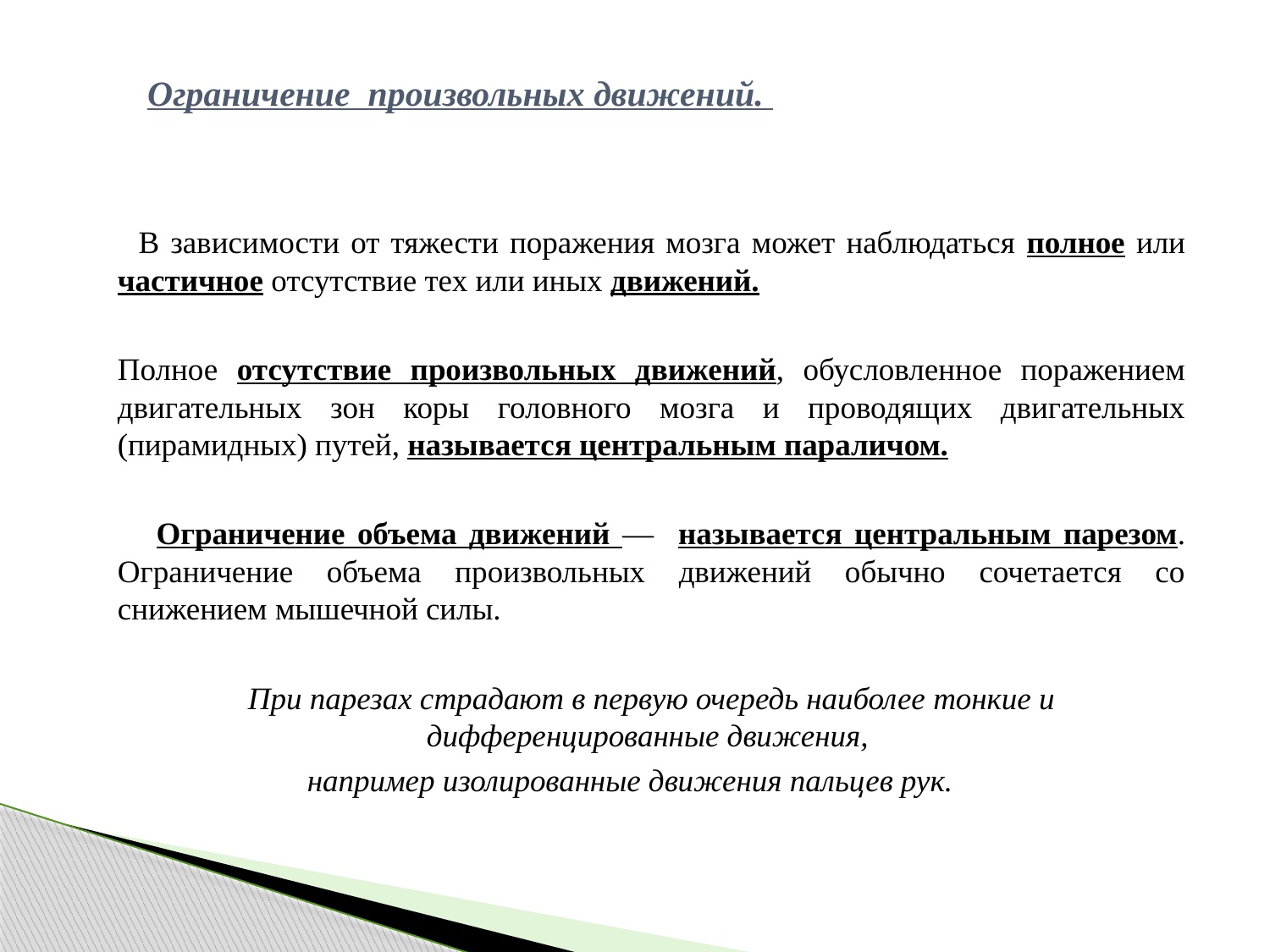

# Ограничение  произвольных движений.
     В зависимости от тяжести поражения мозга может наблюдаться полное или частичное отсутствие тех или иных движений.

	Полное отсутствие произвольных движений, обусловленное поражением двигательных зон коры головного мозга и проводящих двигательных (пирамидных) путей, называется центральным параличом.

      Ограничение объема движений —  называется центральным парезом. Ограничение объема произвольных движений обычно сочетается со снижением мышечной силы.

	При парезах страдают в первую очередь наиболее тонкие и дифференцированные движения,
например изолированные движения пальцев рук.